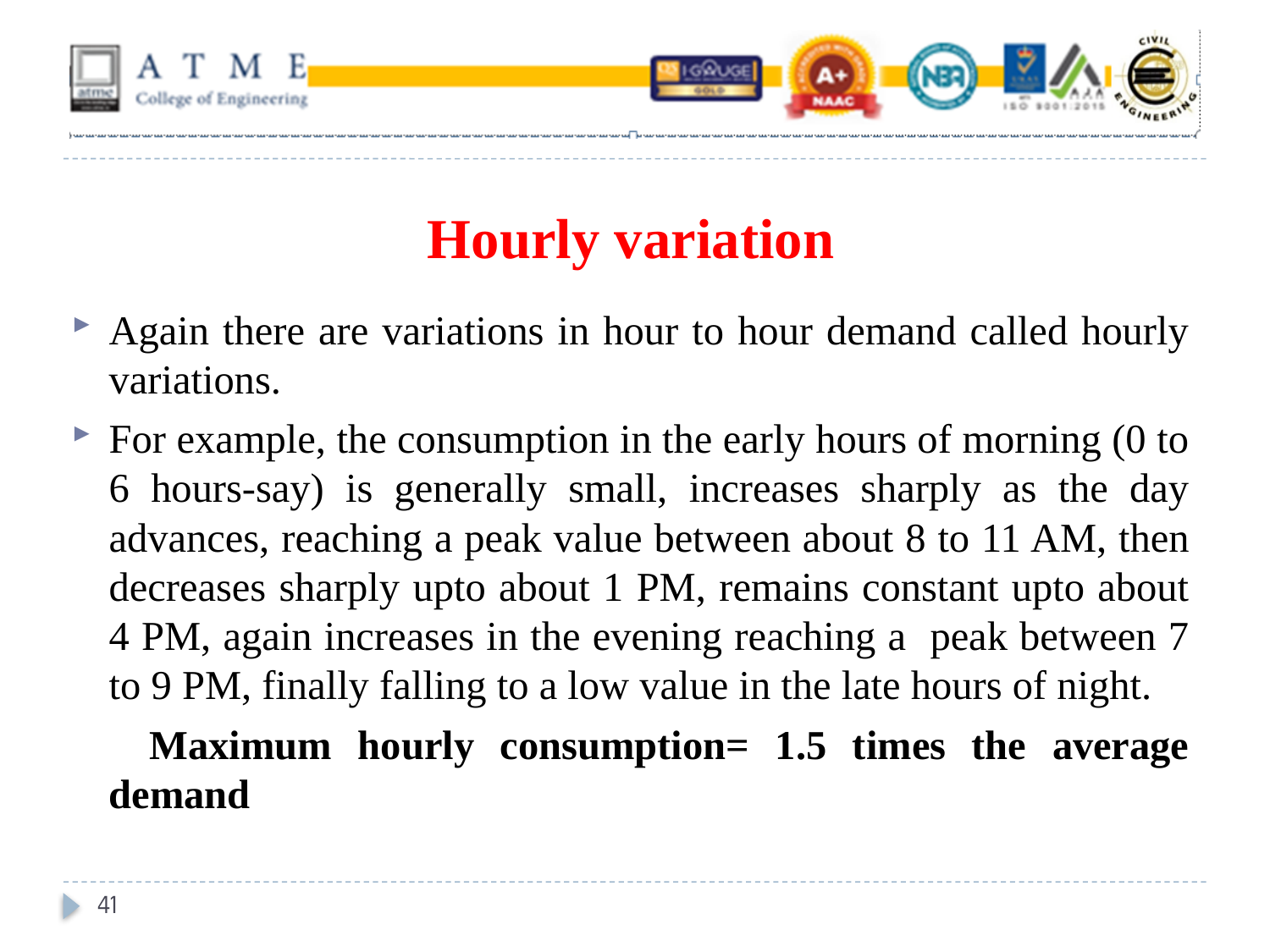

# Hourly variation
Again there are variations in hour to hour demand called hourly variations.
For example, the consumption in the early hours of morning (0 to 6 hours-say) is generally small, increases sharply as the day advances, reaching a peak value between about 8 to 11 AM, then decreases sharply upto about 1 PM, remains constant upto about 4 PM, again increases in the evening reaching a  peak between 7 to 9 PM, finally falling to a low value in the late hours of night.
   Maximum hourly consumption= 1.5 times the average demand

41